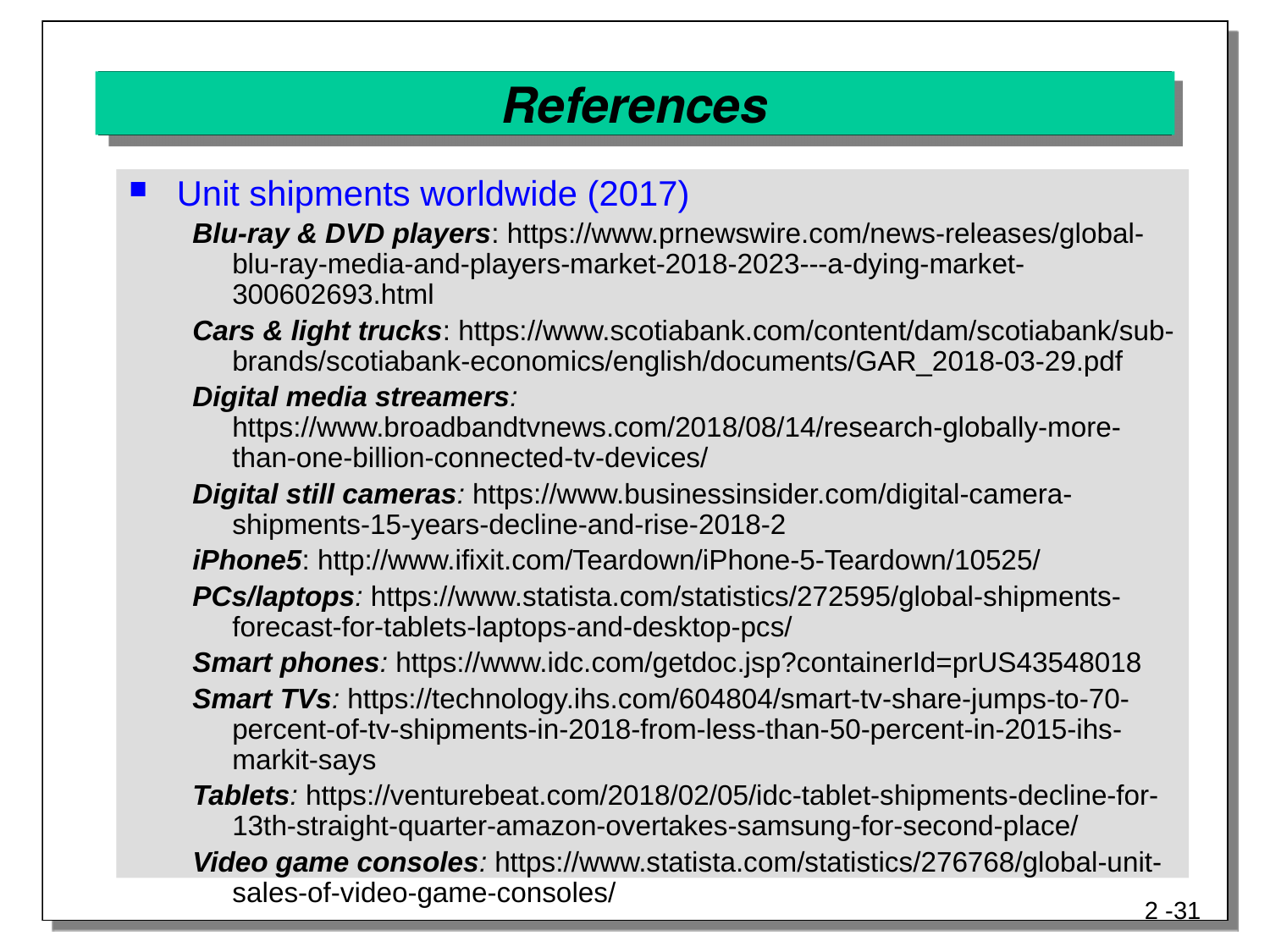

# References
Unit shipments worldwide (2017)
Blu-ray & DVD players: https://www.prnewswire.com/news-releases/global-blu-ray-media-and-players-market-2018-2023---a-dying-market-300602693.html
Cars & light trucks: https://www.scotiabank.com/content/dam/scotiabank/sub-brands/scotiabank-economics/english/documents/GAR_2018-03-29.pdf
Digital media streamers: https://www.broadbandtvnews.com/2018/08/14/research-globally-more-than-one-billion-connected-tv-devices/
Digital still cameras: https://www.businessinsider.com/digital-camera-shipments-15-years-decline-and-rise-2018-2
iPhone5: http://www.ifixit.com/Teardown/iPhone-5-Teardown/10525/
PCs/laptops: https://www.statista.com/statistics/272595/global-shipments-forecast-for-tablets-laptops-and-desktop-pcs/
Smart phones: https://www.idc.com/getdoc.jsp?containerId=prUS43548018
Smart TVs: https://technology.ihs.com/604804/smart-tv-share-jumps-to-70-percent-of-tv-shipments-in-2018-from-less-than-50-percent-in-2015-ihs-markit-says
Tablets: https://venturebeat.com/2018/02/05/idc-tablet-shipments-decline-for-13th-straight-quarter-amazon-overtakes-samsung-for-second-place/
Video game consoles: https://www.statista.com/statistics/276768/global-unit-sales-of-video-game-consoles/